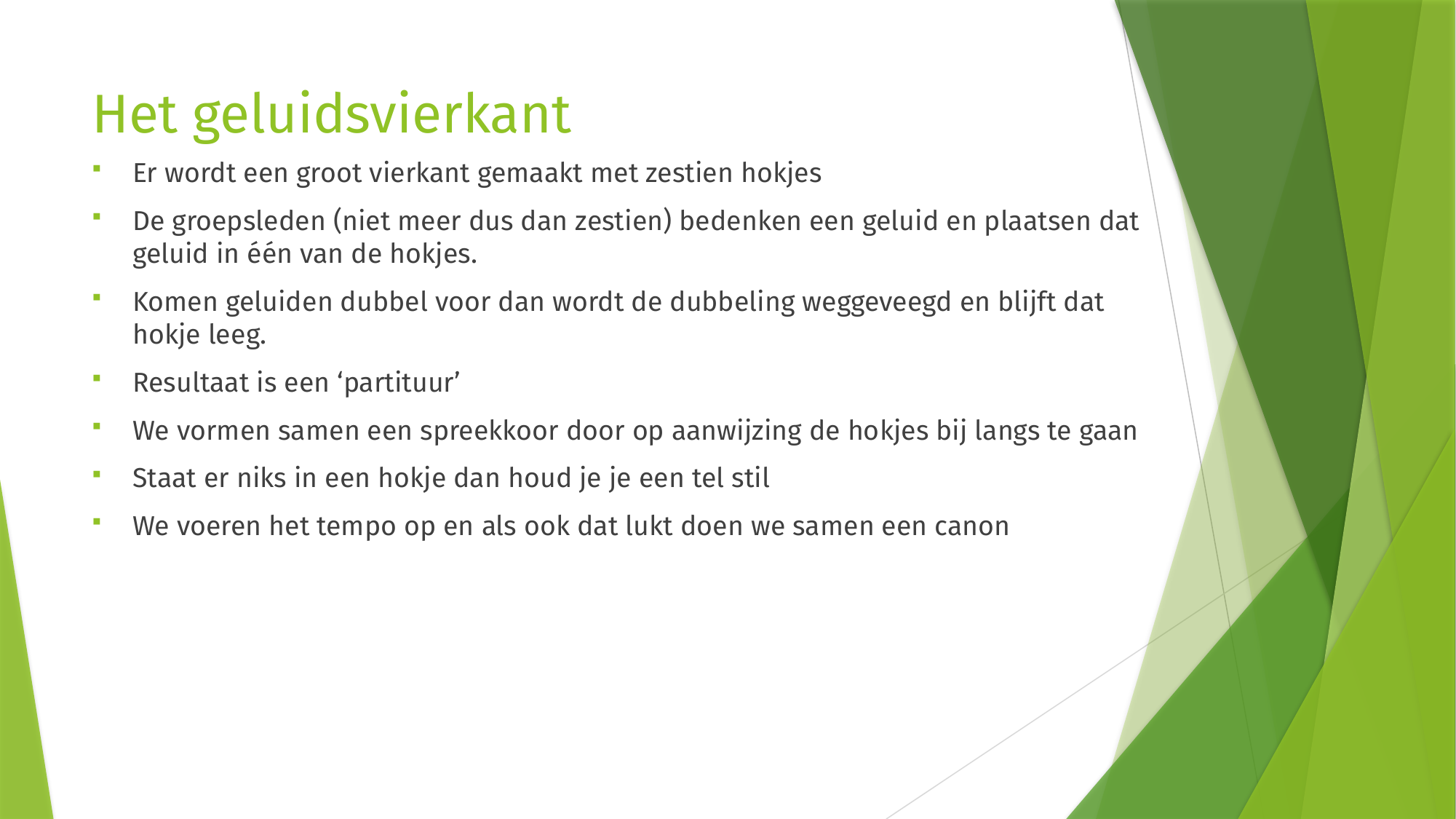

# Het geluidsvierkant
Er wordt een groot vierkant gemaakt met zestien hokjes
De groepsleden (niet meer dus dan zestien) bedenken een geluid en plaatsen dat geluid in één van de hokjes.
Komen geluiden dubbel voor dan wordt de dubbeling weggeveegd en blijft dat hokje leeg.
Resultaat is een ‘partituur’
We vormen samen een spreekkoor door op aanwijzing de hokjes bij langs te gaan
Staat er niks in een hokje dan houd je je een tel stil
We voeren het tempo op en als ook dat lukt doen we samen een canon